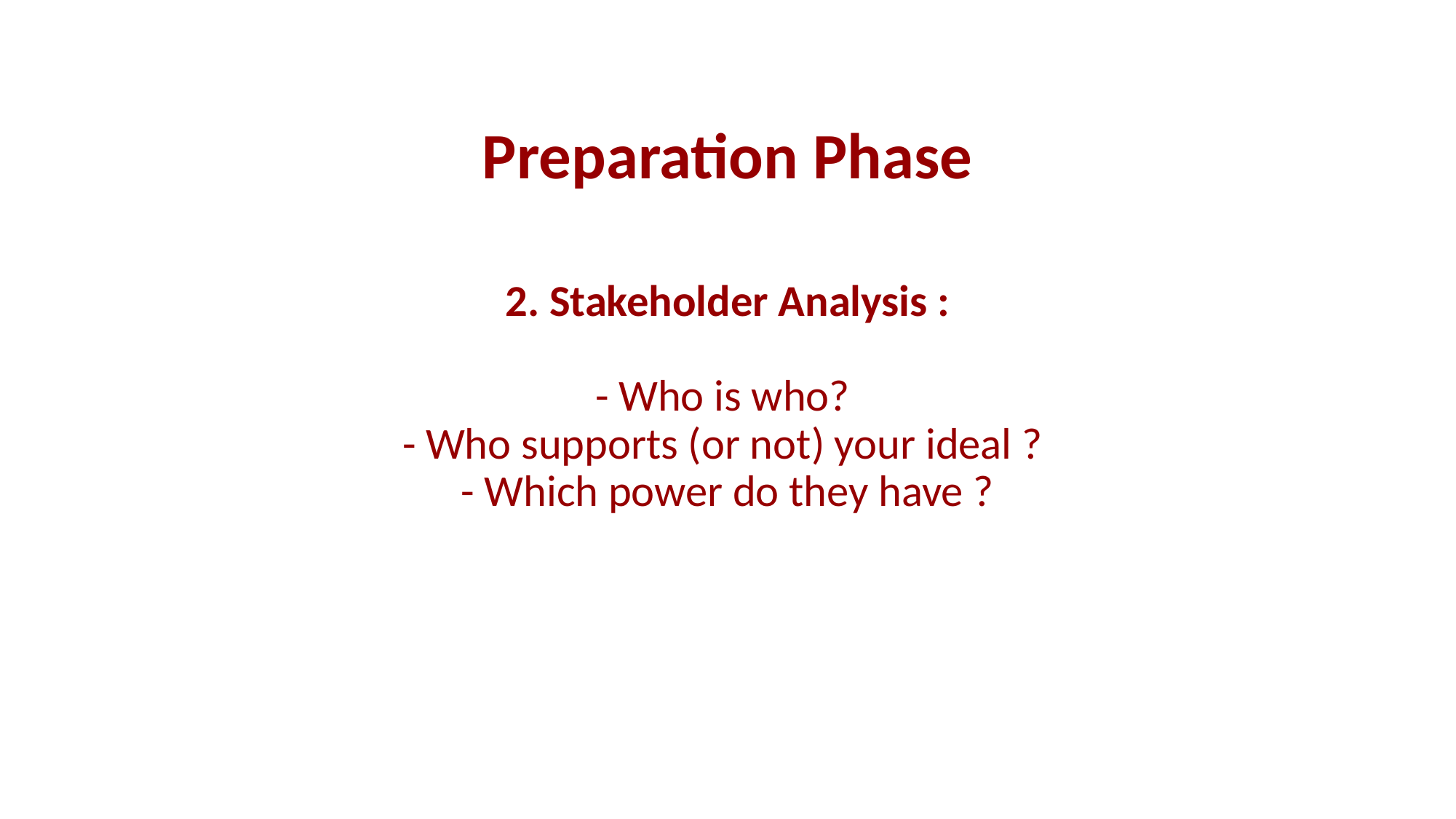

# Preparation Phase 2. Stakeholder Analysis : - Who is who? - Who supports (or not) your ideal ? - Which power do they have ?